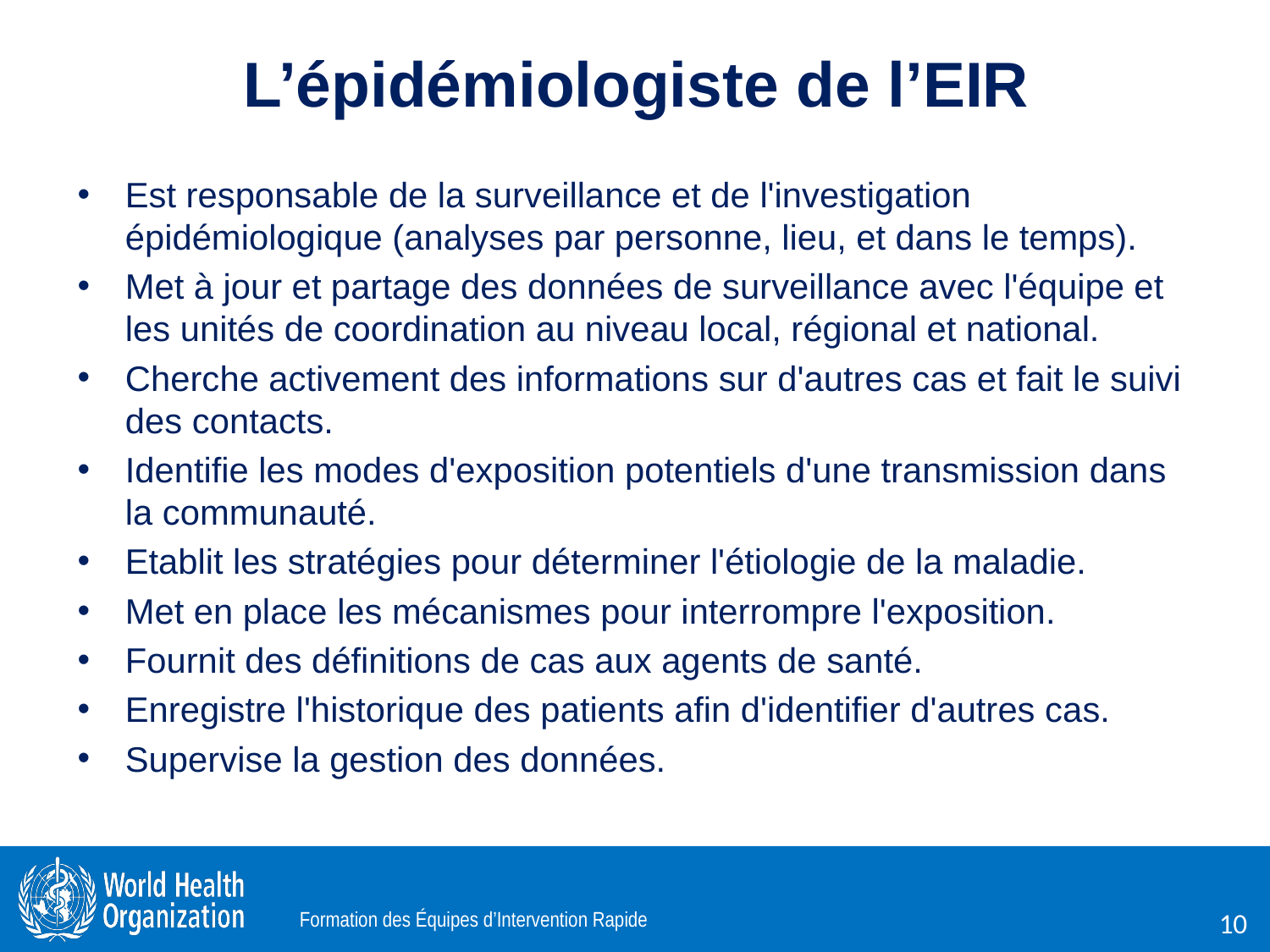

# L’épidémiologiste de l’EIR
Est responsable de la surveillance et de l'investigation épidémiologique (analyses par personne, lieu, et dans le temps).
Met à jour et partage des données de surveillance avec l'équipe et les unités de coordination au niveau local, régional et national.
Cherche activement des informations sur d'autres cas et fait le suivi des contacts.
Identifie les modes d'exposition potentiels d'une transmission dans la communauté.
Etablit les stratégies pour déterminer l'étiologie de la maladie.
Met en place les mécanismes pour interrompre l'exposition.
Fournit des définitions de cas aux agents de santé.
Enregistre l'historique des patients afin d'identifier d'autres cas.
Supervise la gestion des données.